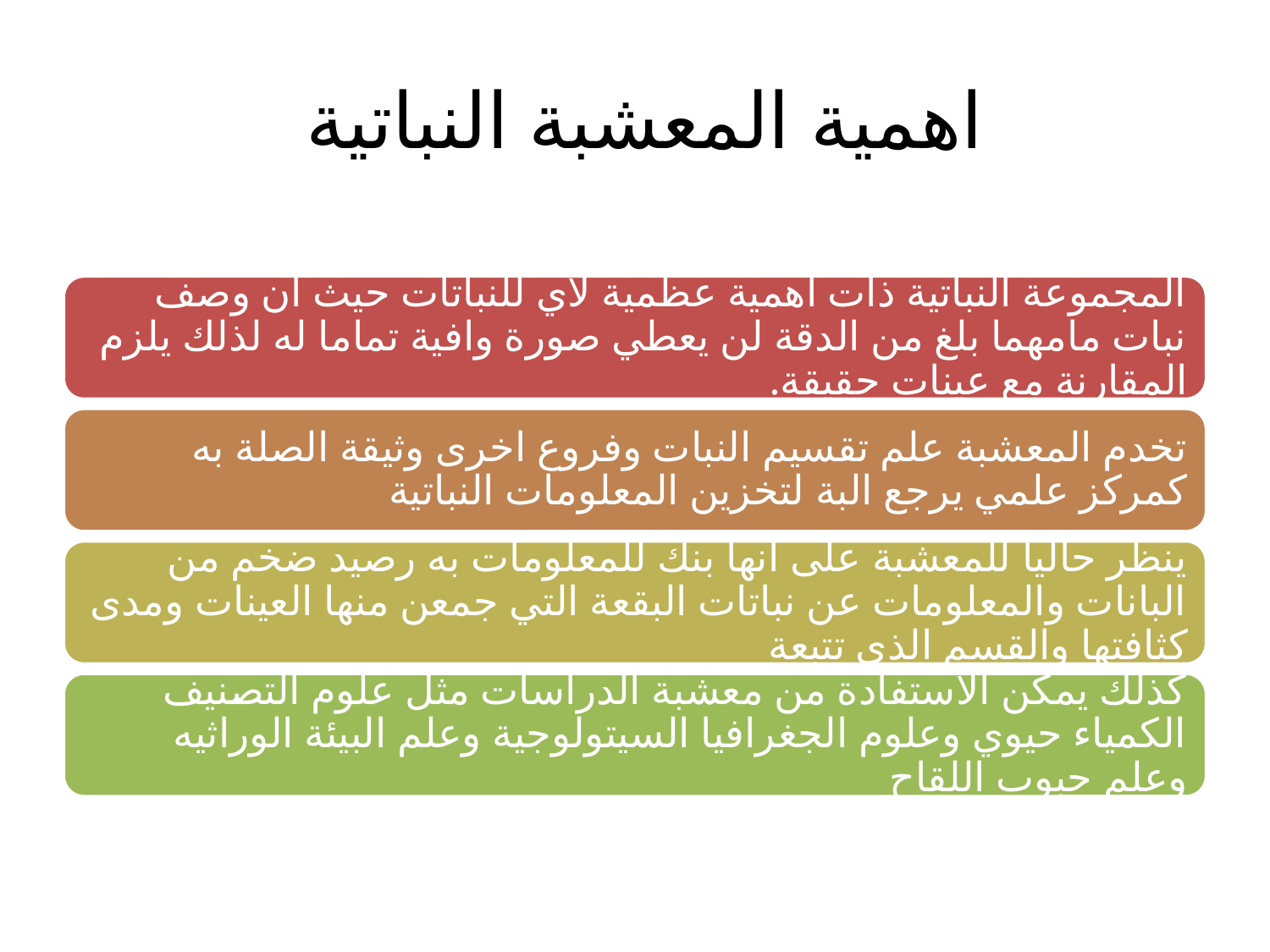

# اهمية المعشبة النباتية
المجموعة النباتية ذات اهمية عظمية لأي للنباتات حيث ان وصف نبات مامهما بلغ من الدقة لن يعطي صورة وافية تماما له لذلك يلزم المقارنة مع عينات حقيقة.
تخدم المعشبة علم تقسيم النبات وفروع اخرى وثيقة الصلة به كمركز علمي يرجع البة لتخزين المعلومات النباتية
ينظر حاليا للمعشبة على انها بنك للمعلومات به رصيد ضخم من البانات والمعلومات عن نباتات البقعة التي جمعن منها العينات ومدى كثافتها والقسم الذي تتبعة
كذلك يمكن الاستفادة من معشبة الدراسات مثل علوم التصنيف الكمياء حيوي وعلوم الجغرافيا السيتولوجية وعلم البيئة الوراثيه وعلم حبوب اللقاح